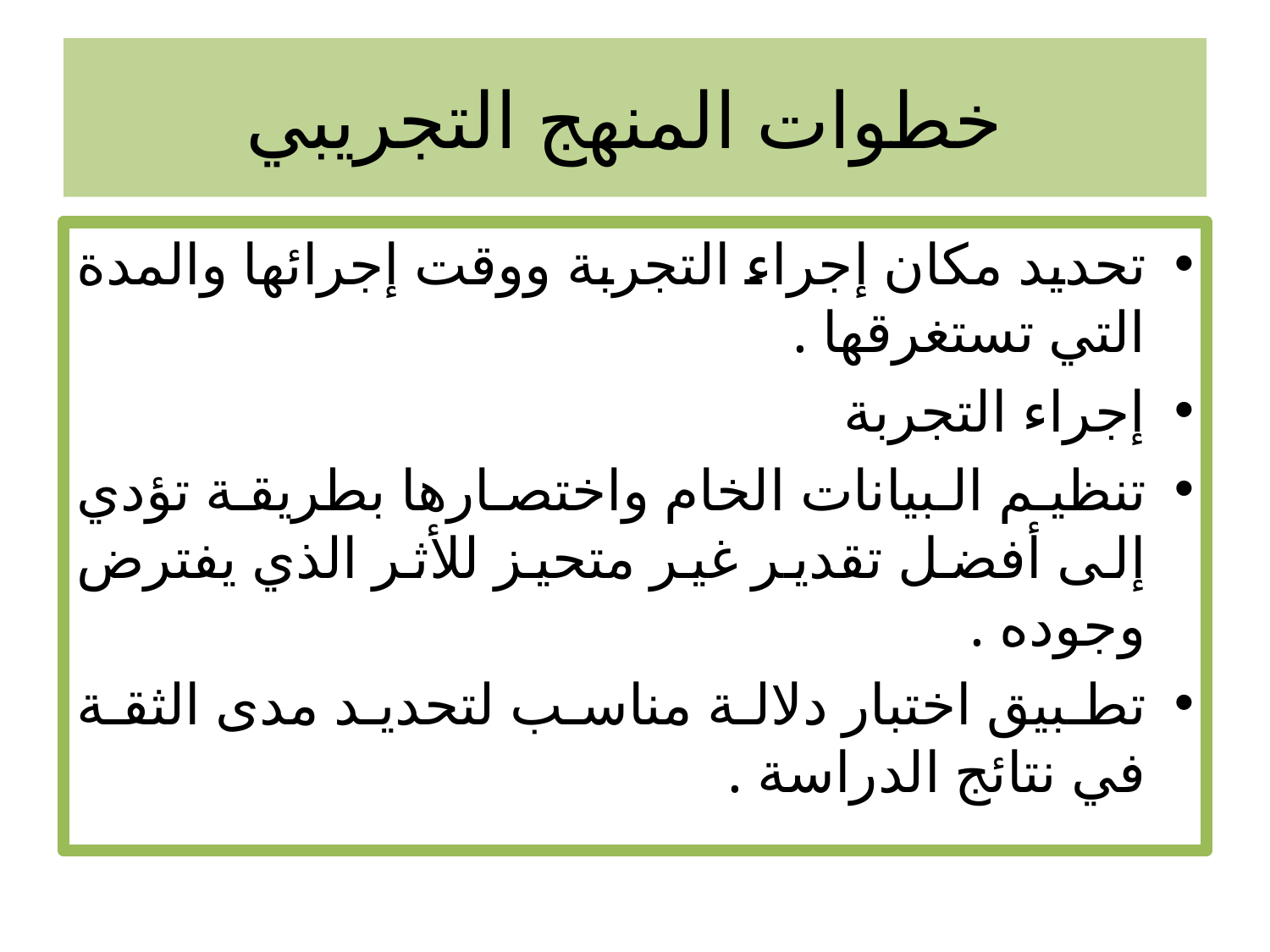

# خطوات المنهج التجريبي
تحديد مكان إجراء التجربة ووقت إجرائها والمدة التي تستغرقها .
إجراء التجربة
تنظيم البيانات الخام واختصارها بطريقة تؤدي إلى أفضل تقدير غير متحيز للأثر الذي يفترض وجوده .
تطبيق اختبار دلالة مناسب لتحديد مدى الثقة في نتائج الدراسة .